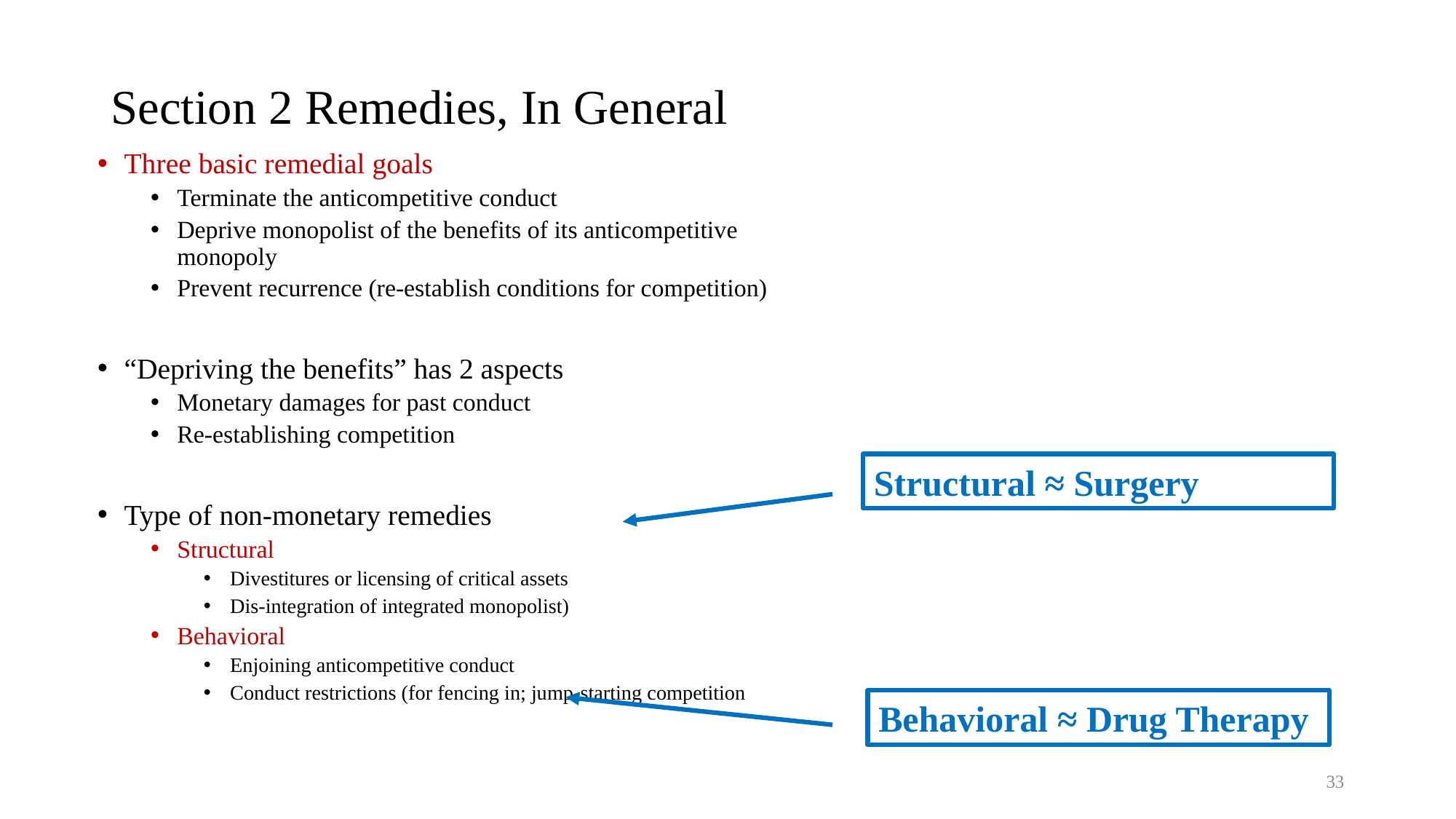

# Section 2 Remedies, In General
Three basic remedial goals
Terminate the anticompetitive conduct
Deprive monopolist of the benefits of its anticompetitive monopoly
Prevent recurrence (re-establish conditions for competition)

“Depriving the benefits” has 2 aspects
Monetary damages for past conduct
Re-establishing competition

Type of non-monetary remedies
Structural
Divestitures or licensing of critical assets
Dis-integration of integrated monopolist)
Behavioral
Enjoining anticompetitive conduct
Conduct restrictions (for fencing in; jump-starting competition

Structural ≈ Surgery
Behavioral ≈ Drug Therapy
33